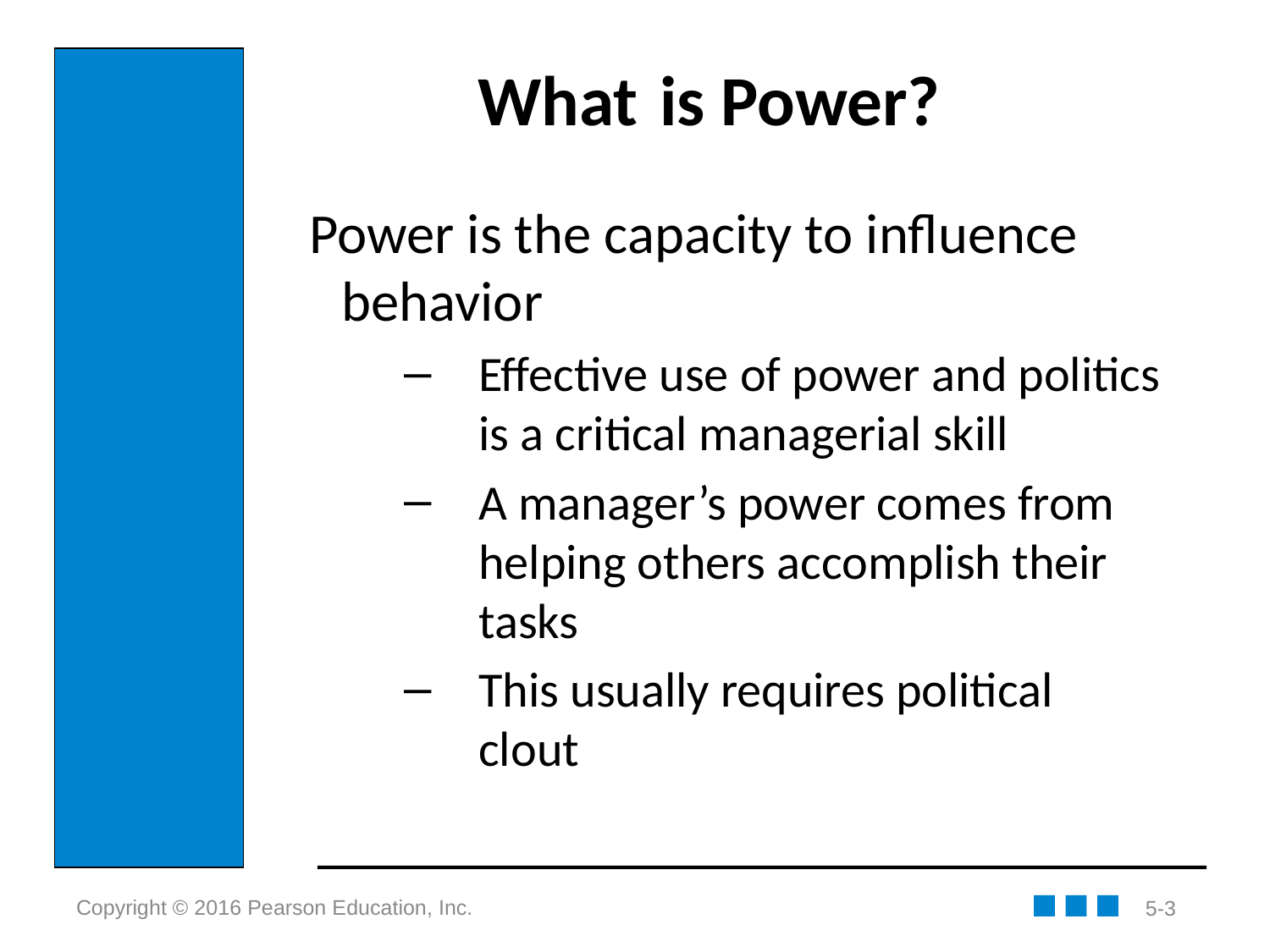

What is Power?

Power is the capacity to influence behavior
Effective use of power and politics is a critical managerial skill
A manager’s power comes from helping others accomplish their tasks
This usually requires political clout

5-3
Copyright © 2016 Pearson Education, Inc.